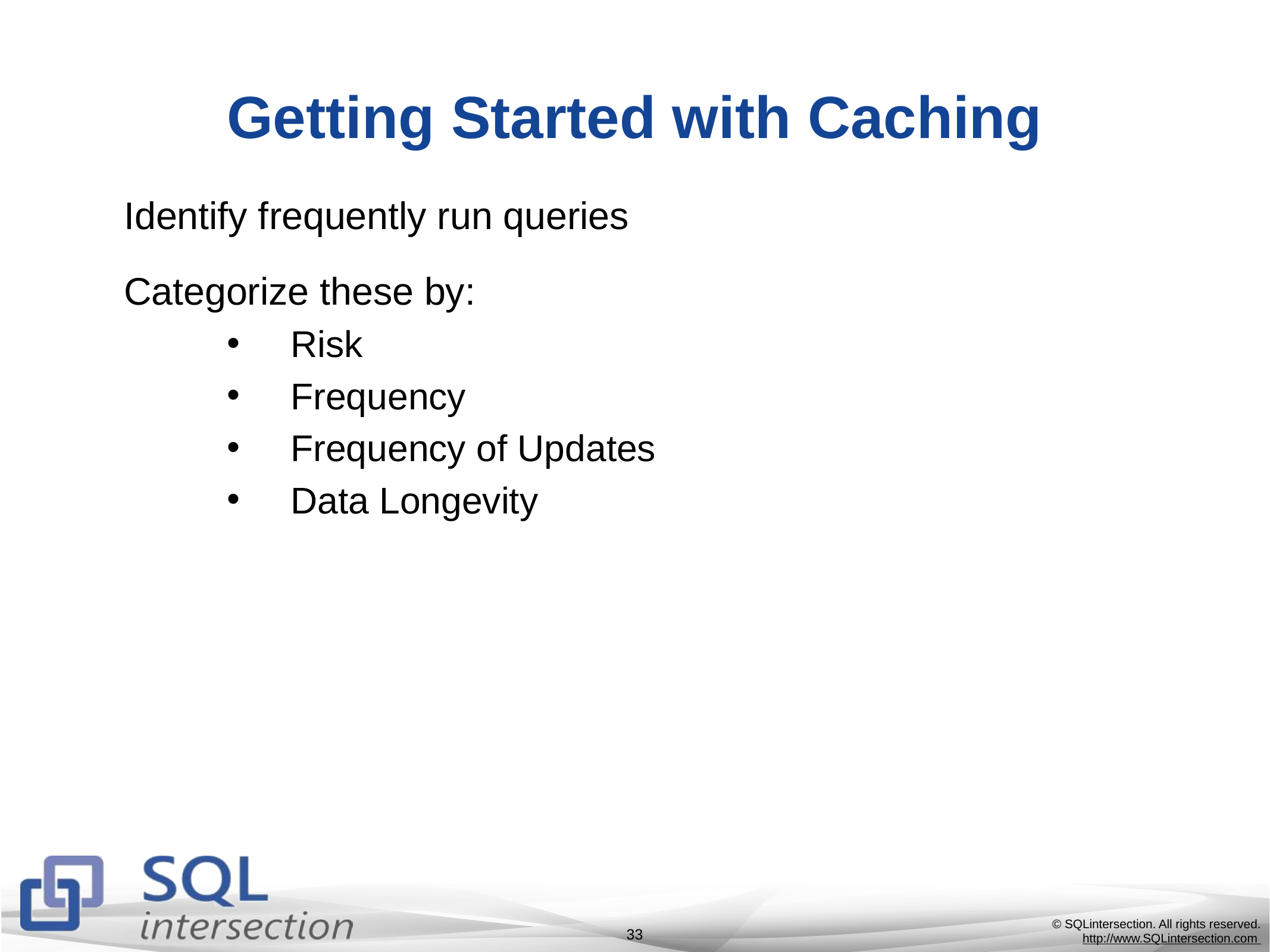

# Getting Started with Caching
Identify frequently run queries
Categorize these by:
Risk
Frequency
Frequency of Updates
Data Longevity